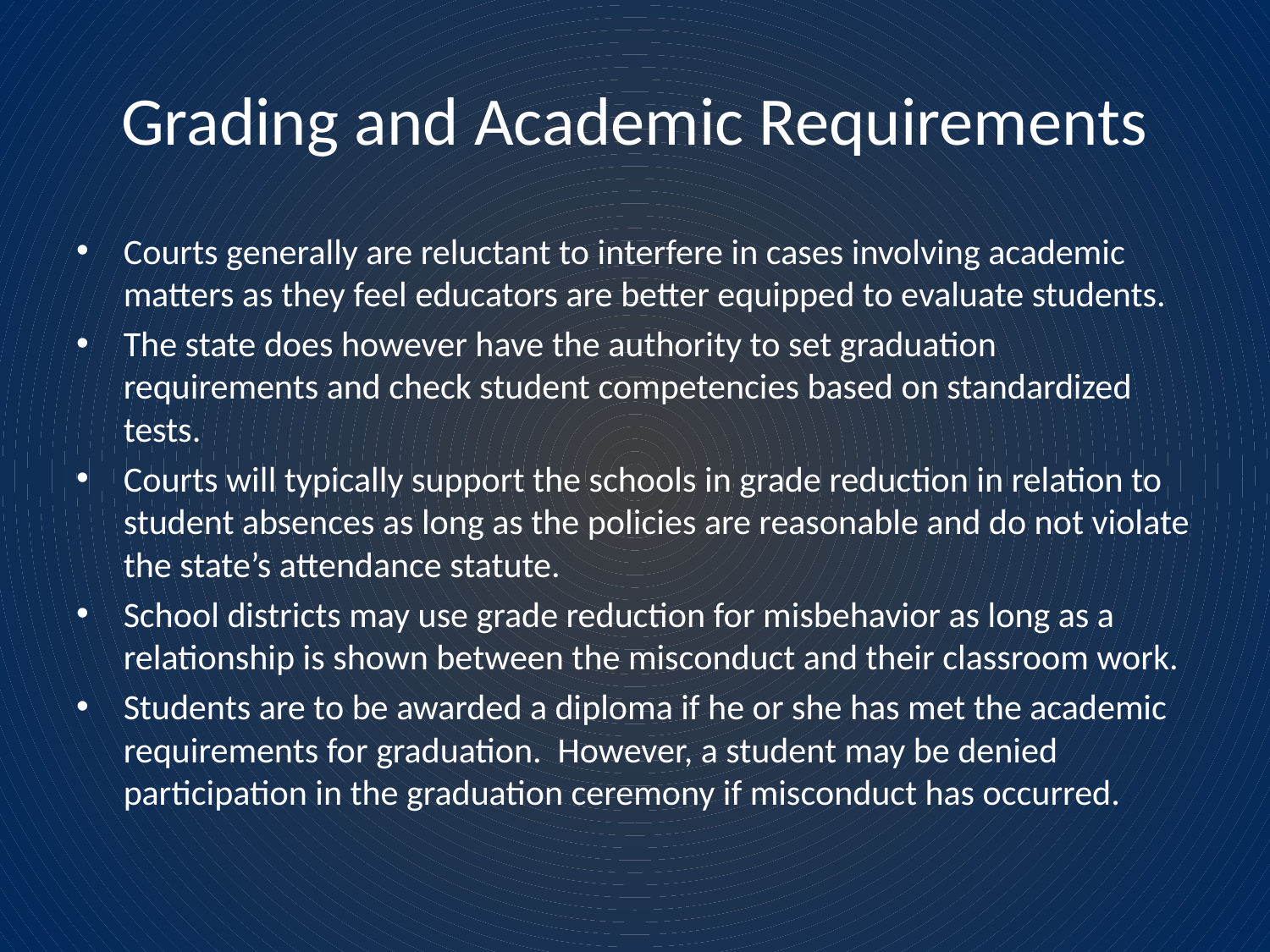

# Grading and Academic Requirements
Courts generally are reluctant to interfere in cases involving academic matters as they feel educators are better equipped to evaluate students.
The state does however have the authority to set graduation requirements and check student competencies based on standardized tests.
Courts will typically support the schools in grade reduction in relation to student absences as long as the policies are reasonable and do not violate the state’s attendance statute.
School districts may use grade reduction for misbehavior as long as a relationship is shown between the misconduct and their classroom work.
Students are to be awarded a diploma if he or she has met the academic requirements for graduation.  However, a student may be denied participation in the graduation ceremony if misconduct has occurred.